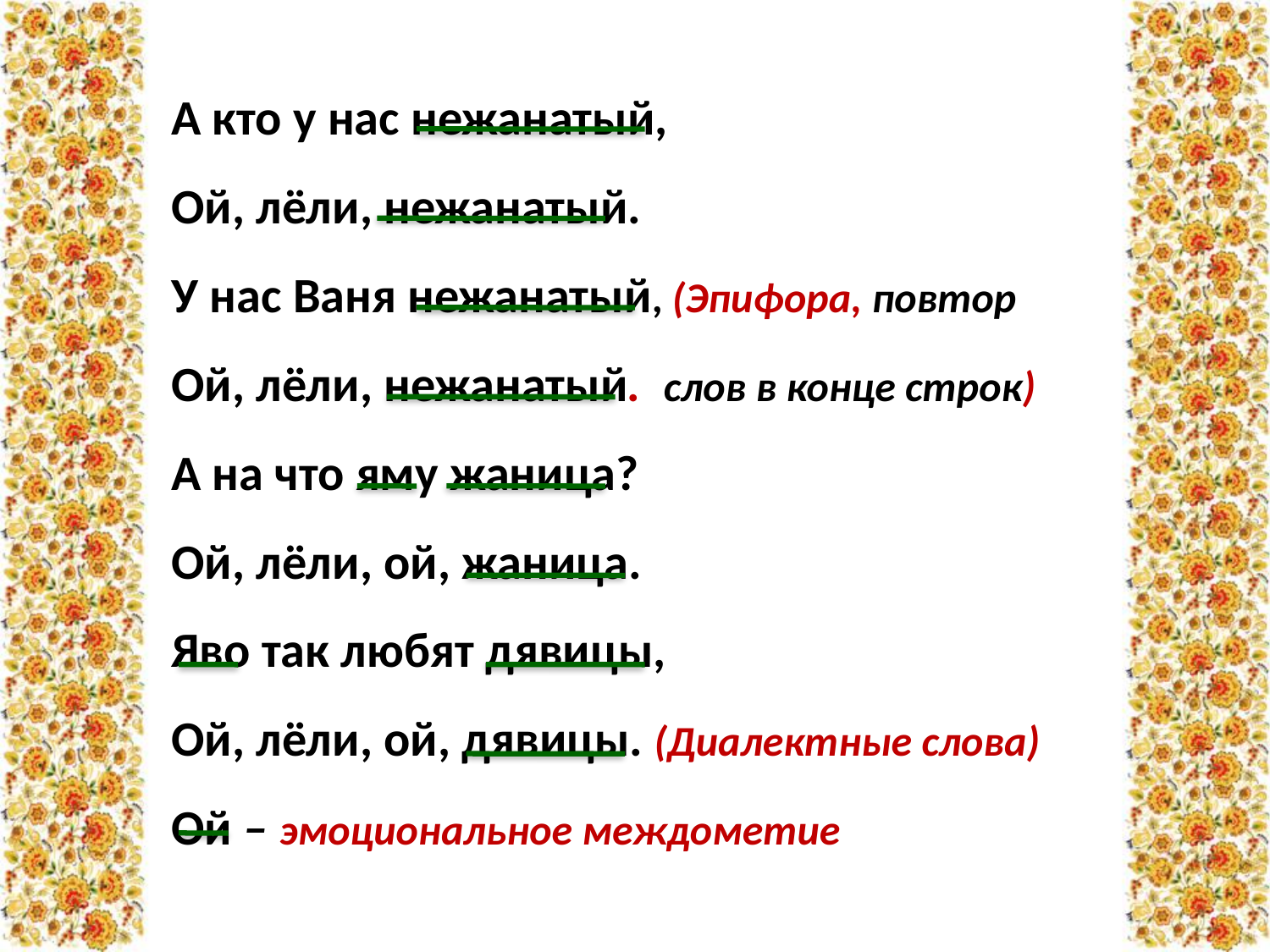

А кто у нас нежанатый,
Ой, лёли, нежанатый.
У нас Ваня нежанатый, (Эпифора, повтор
Ой, лёли, нежанатый.  слов в конце строк)
А на что яму жаница?
Ой, лёли, ой, жаница.
Яво так любят дявицы,
Ой, лёли, ой, дявицы. (Диалектные слова)
Ой – эмоциональное междометие